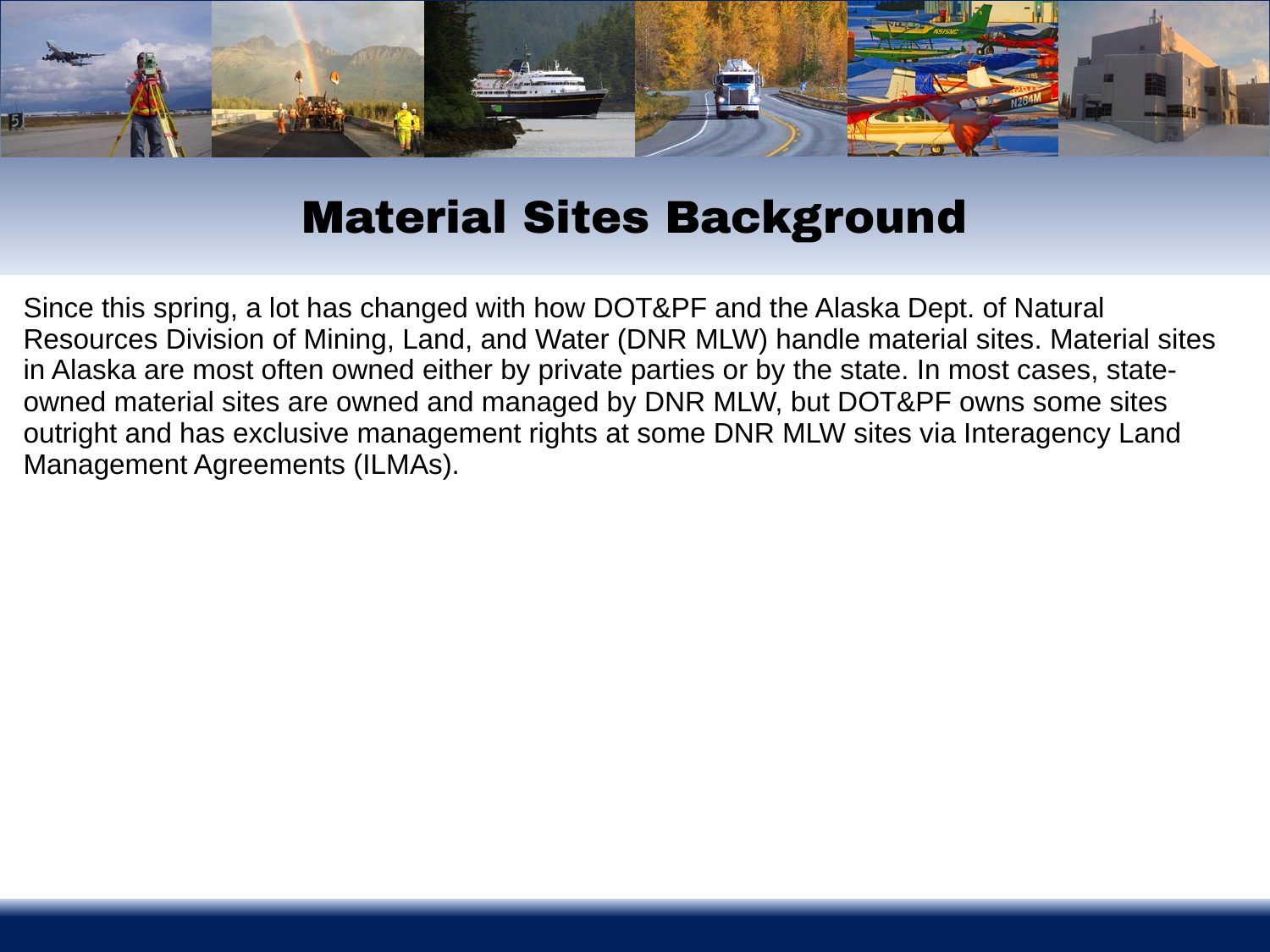

# Material Sites Background
Since this spring, a lot has changed with how DOT&PF and the Alaska Dept. of Natural Resources Division of Mining, Land, and Water (DNR MLW) handle material sites. Material sites in Alaska are most often owned either by private parties or by the state. In most cases, state-owned material sites are owned and managed by DNR MLW, but DOT&PF owns some sites outright and has exclusive management rights at some DNR MLW sites via Interagency Land Management Agreements (ILMAs).